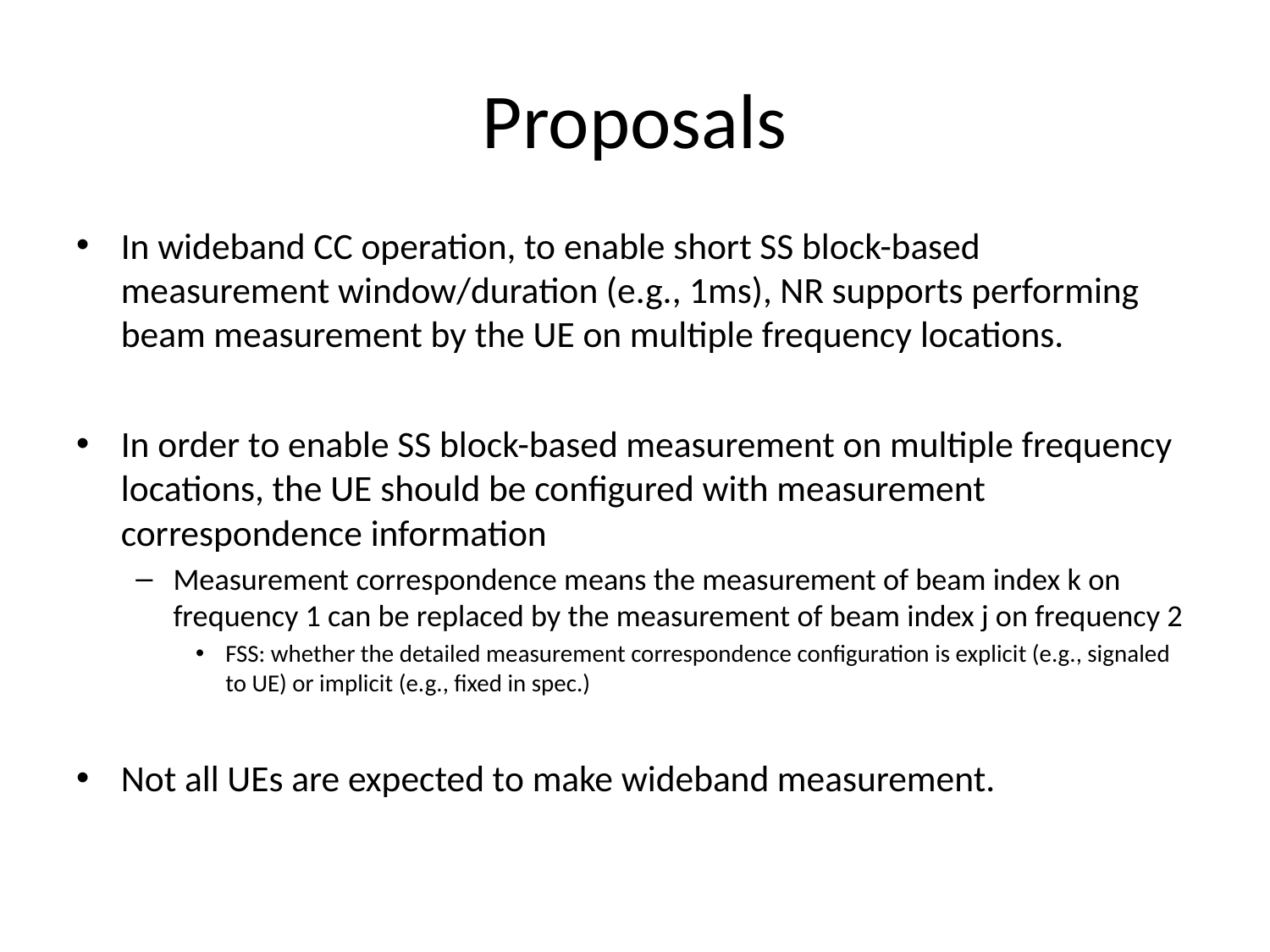

# Proposals
In wideband CC operation, to enable short SS block-based measurement window/duration (e.g., 1ms), NR supports performing beam measurement by the UE on multiple frequency locations.

In order to enable SS block-based measurement on multiple frequency locations, the UE should be configured with measurement correspondence information
Measurement correspondence means the measurement of beam index k on frequency 1 can be replaced by the measurement of beam index j on frequency 2
FSS: whether the detailed measurement correspondence configuration is explicit (e.g., signaled to UE) or implicit (e.g., fixed in spec.)

Not all UEs are expected to make wideband measurement.